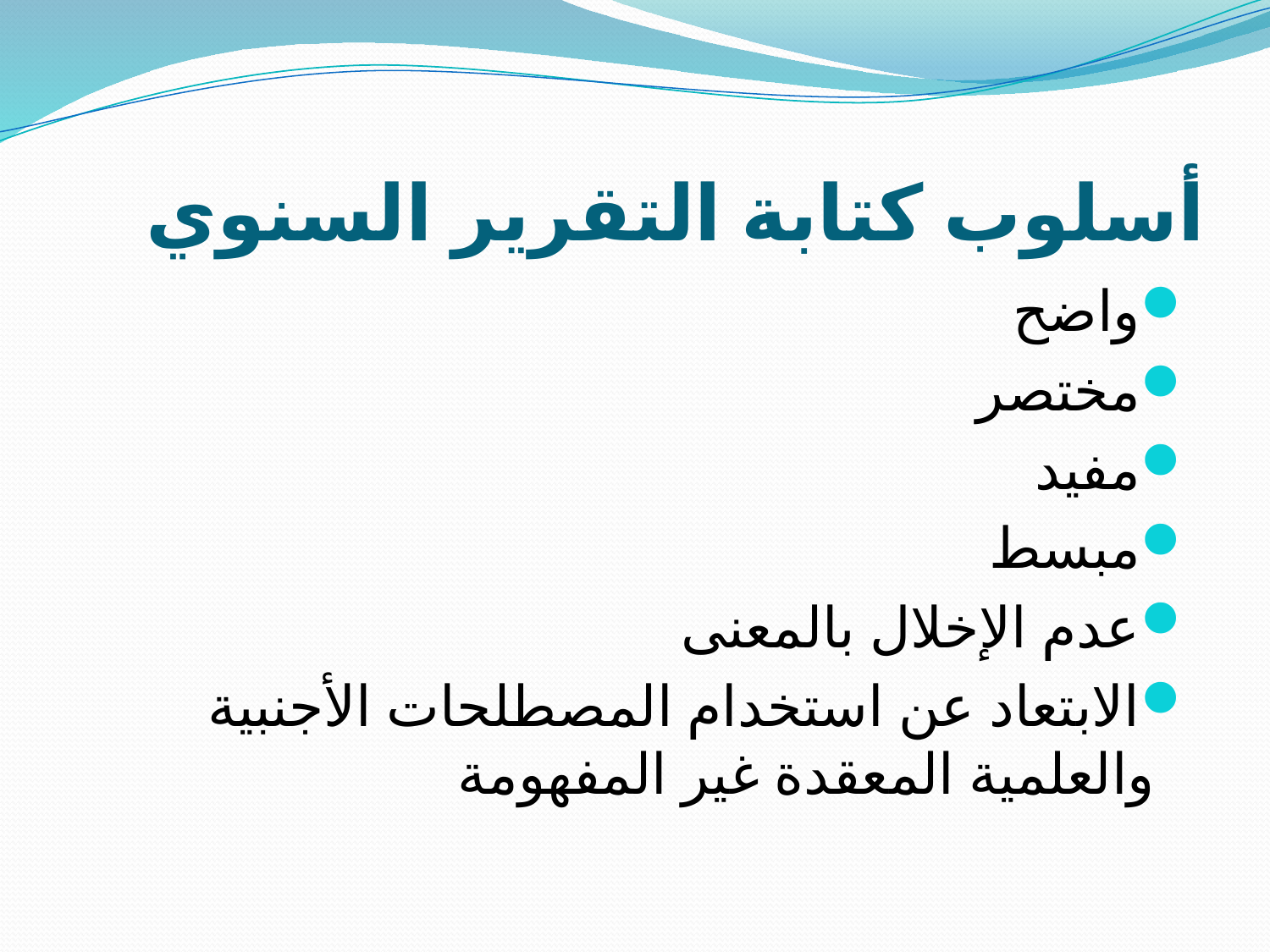

# أسلوب كتابة التقرير السنوي
واضح
مختصر
مفيد
مبسط
عدم الإخلال بالمعنى
الابتعاد عن استخدام المصطلحات الأجنبية والعلمية المعقدة غير المفهومة